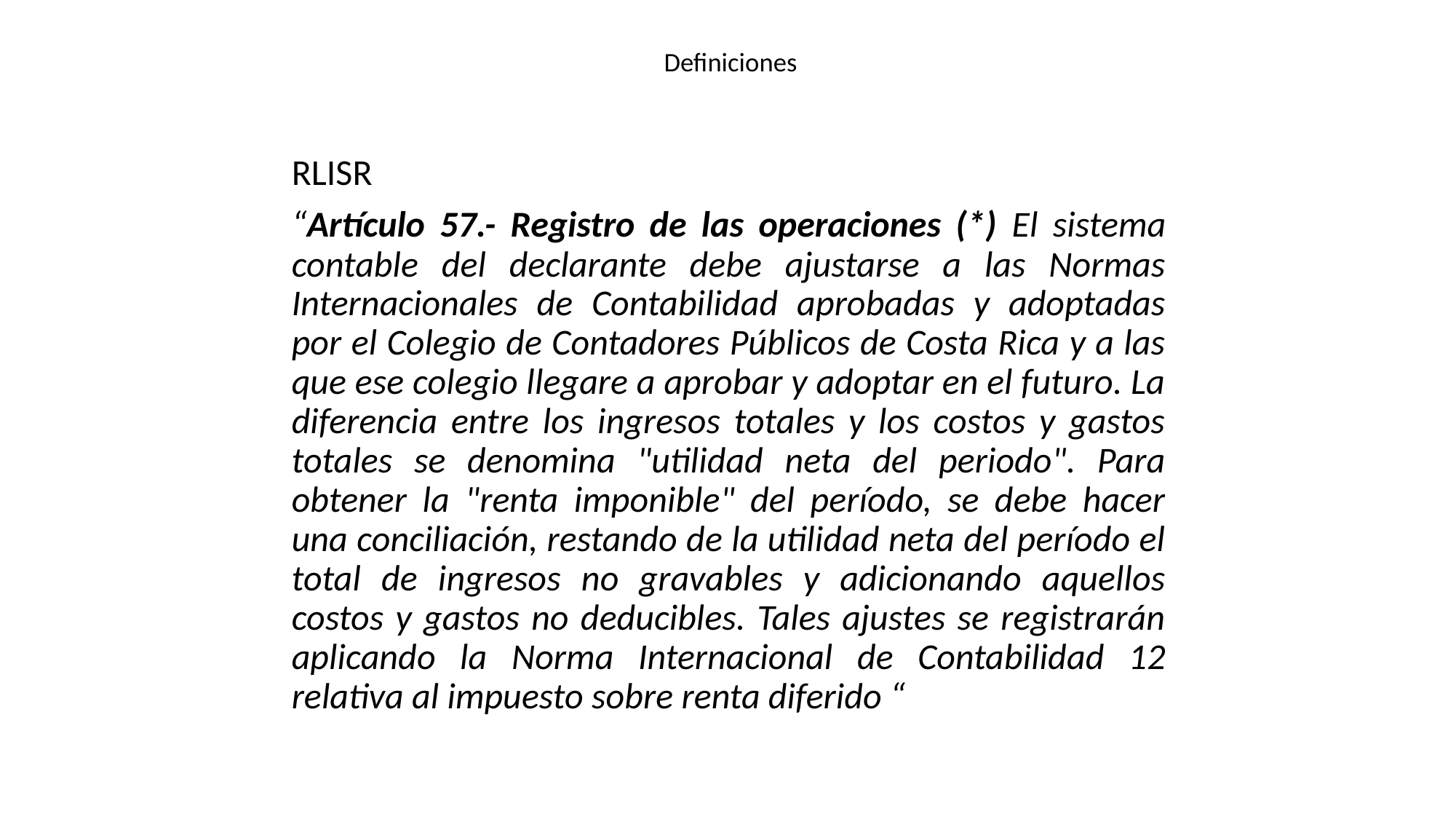

# Definiciones
RLISR
“Artículo 57.- Registro de las operaciones (*) El sistema contable del declarante debe ajustarse a las Normas Internacionales de Contabilidad aprobadas y adoptadas por el Colegio de Contadores Públicos de Costa Rica y a las que ese colegio llegare a aprobar y adoptar en el futuro. La diferencia entre los ingresos totales y los costos y gastos totales se denomina "utilidad neta del periodo". Para obtener la "renta imponible" del período, se debe hacer una conciliación, restando de la utilidad neta del período el total de ingresos no gravables y adicionando aquellos costos y gastos no deducibles. Tales ajustes se registrarán aplicando la Norma Internacional de Contabilidad 12 relativa al impuesto sobre renta diferido “